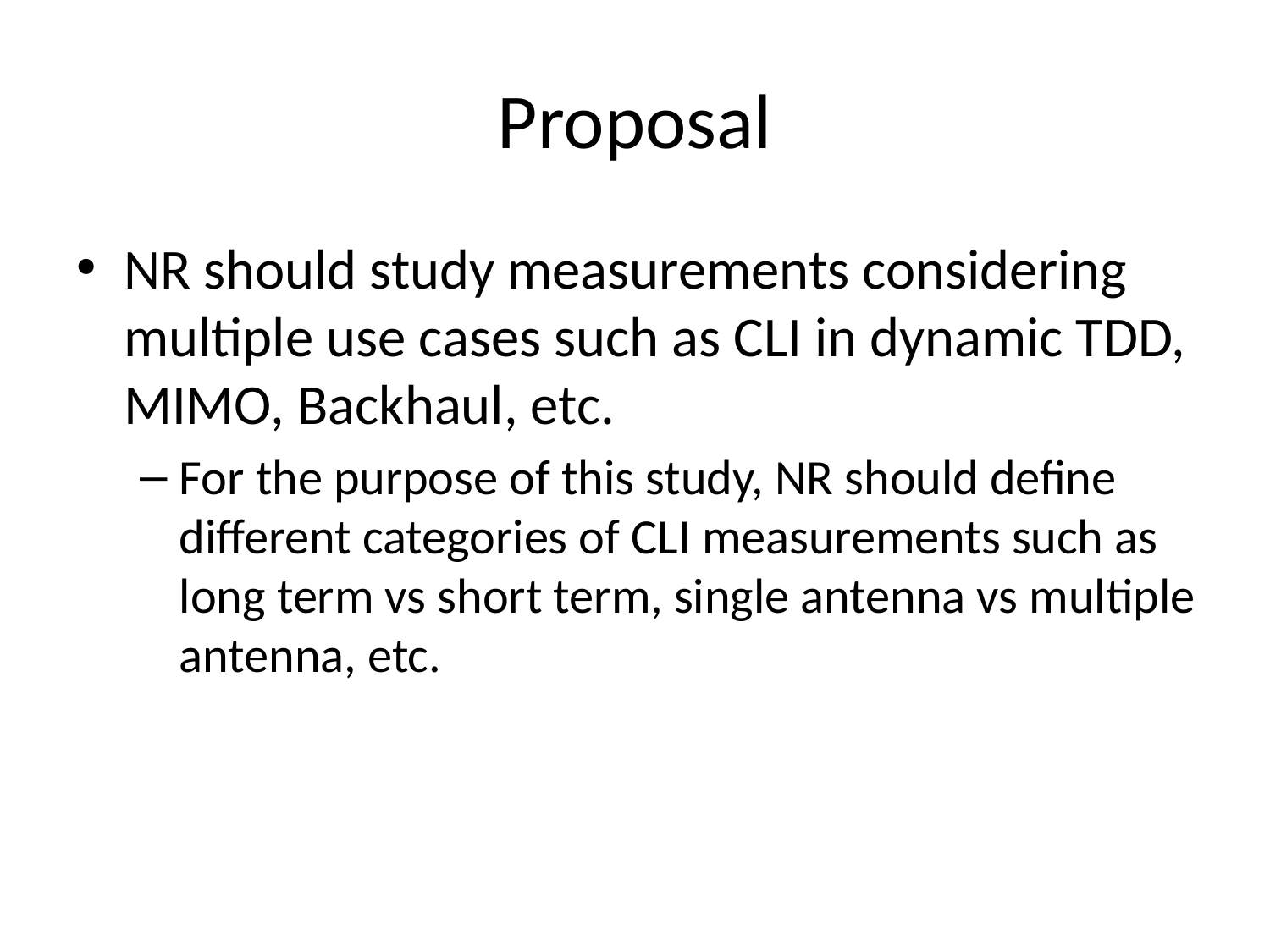

# Proposal
NR should study measurements considering multiple use cases such as CLI in dynamic TDD, MIMO, Backhaul, etc.
For the purpose of this study, NR should define different categories of CLI measurements such as long term vs short term, single antenna vs multiple antenna, etc.